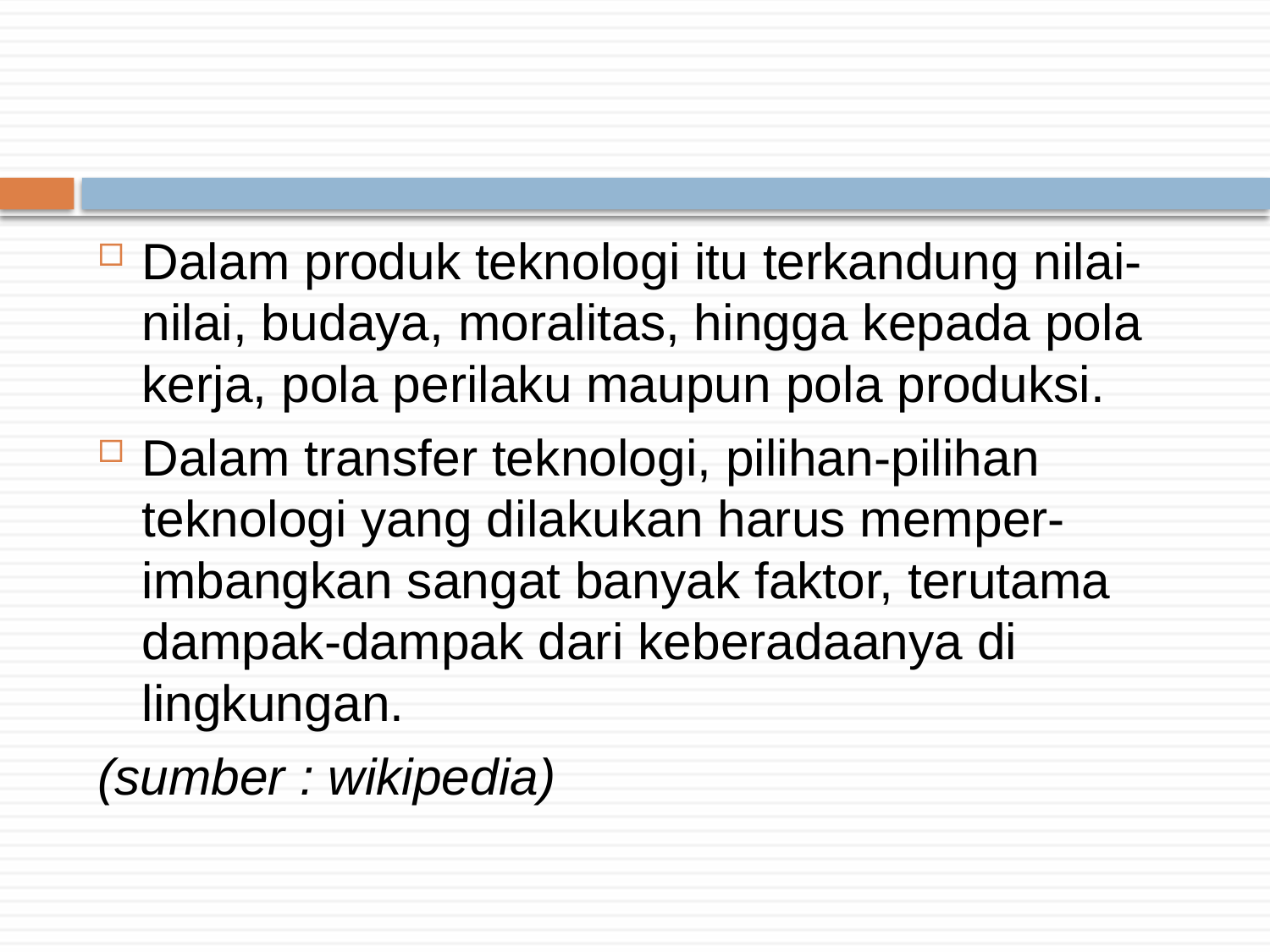

#
Dalam produk teknologi itu terkandung nilai-nilai, budaya, moralitas, hingga kepada pola kerja, pola perilaku maupun pola produksi.
Dalam transfer teknologi, pilihan-pilihan teknologi yang dilakukan harus memper-imbangkan sangat banyak faktor, terutama dampak-dampak dari keberadaanya di lingkungan.
(sumber : wikipedia)